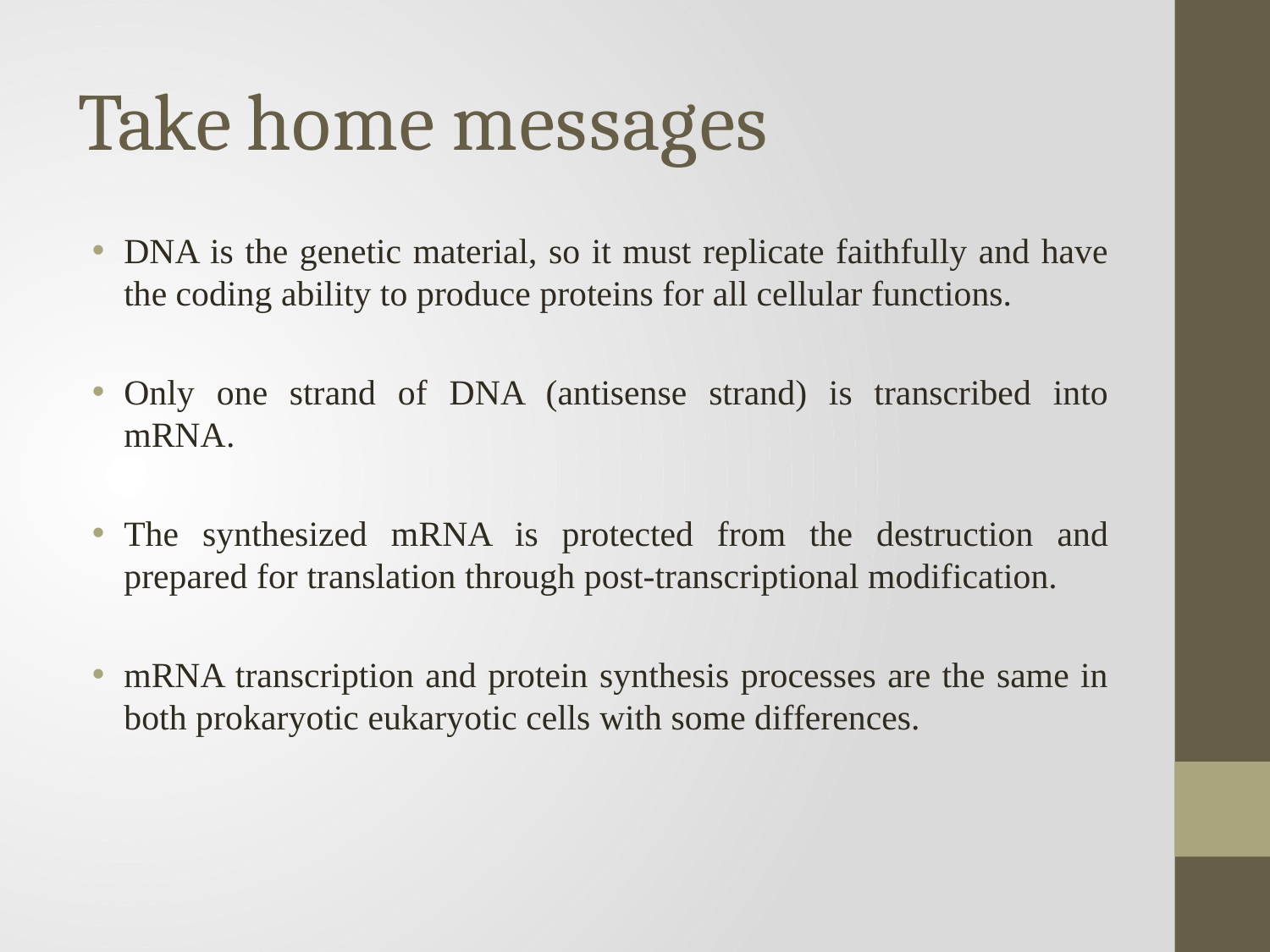

# Take home messages
DNA is the genetic material, so it must replicate faithfully and have the coding ability to produce proteins for all cellular functions.

Only one strand of DNA (antisense strand) is transcribed into mRNA.

The synthesized mRNA is protected from the destruction and prepared for translation through post-transcriptional modification.

mRNA transcription and protein synthesis processes are the same in both prokaryotic eukaryotic cells with some differences.